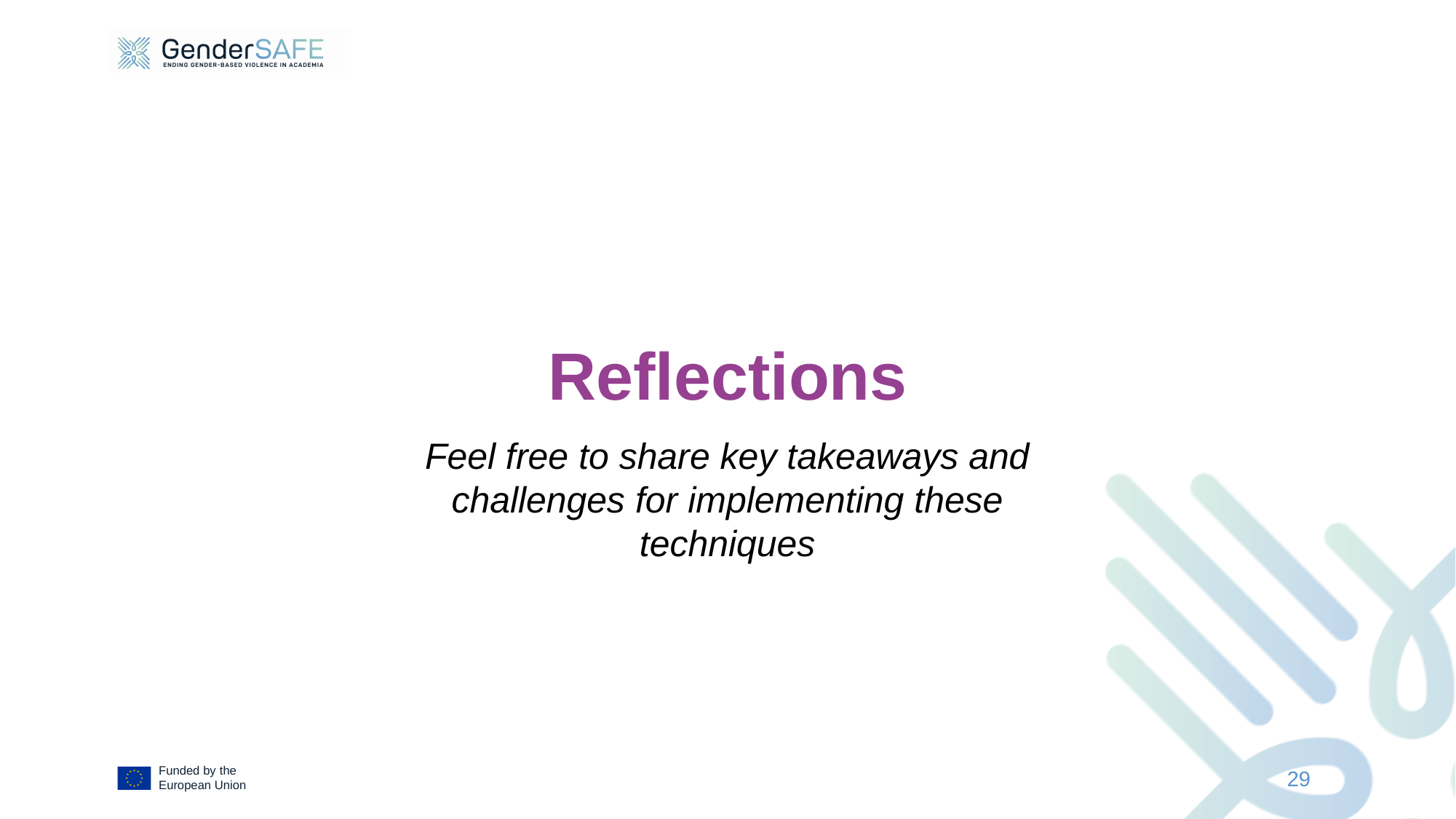

Reflections
Feel free to share key takeaways and challenges for implementing these techniques
29